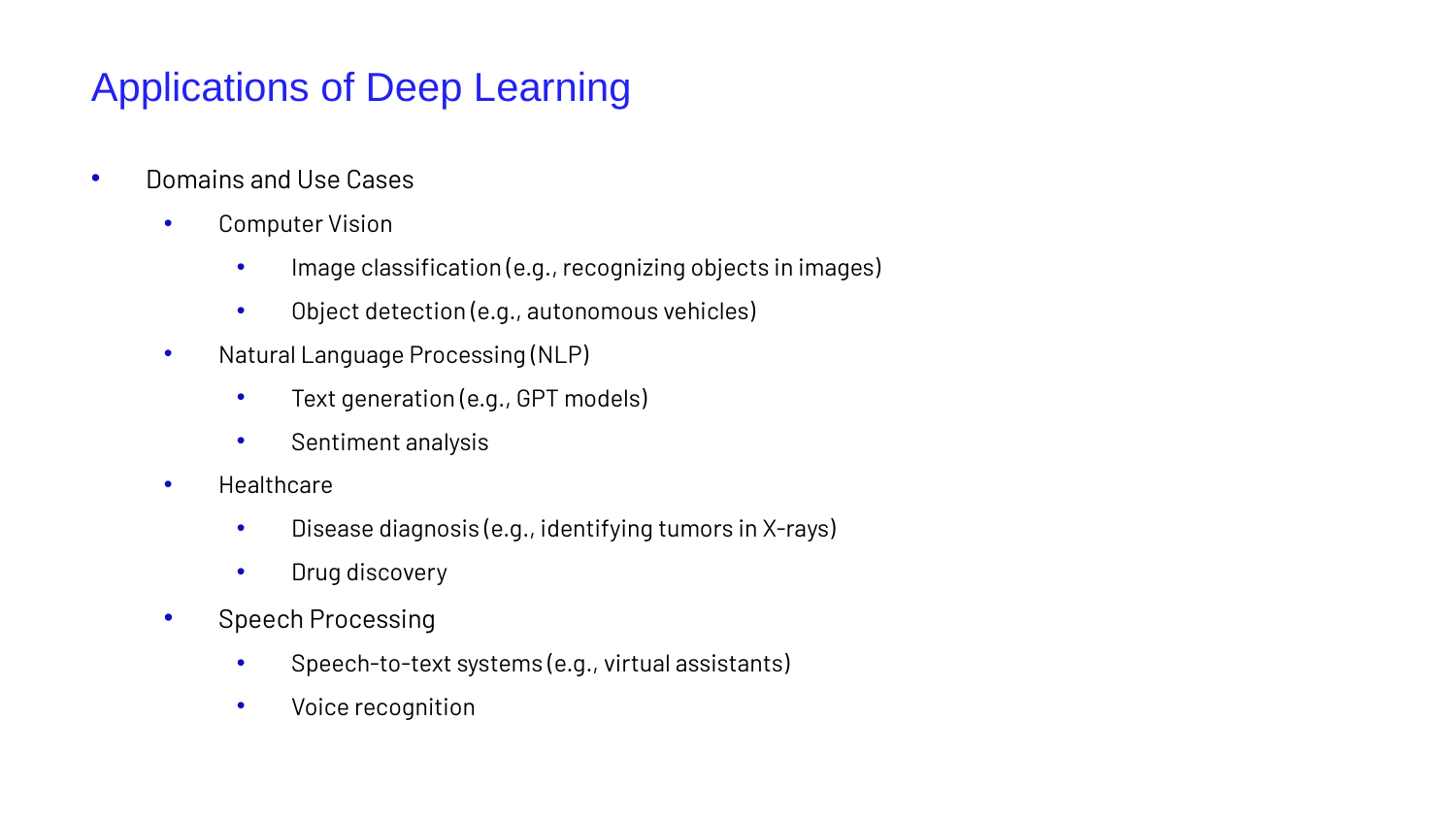

Applications of Deep Learning
Domains and Use Cases
Computer Vision
Image classification (e.g., recognizing objects in images)
Object detection (e.g., autonomous vehicles)
Natural Language Processing (NLP)
Text generation (e.g., GPT models)
Sentiment analysis
Healthcare
Disease diagnosis (e.g., identifying tumors in X-rays)
Drug discovery
Speech Processing
Speech-to-text systems (e.g., virtual assistants)
Voice recognition